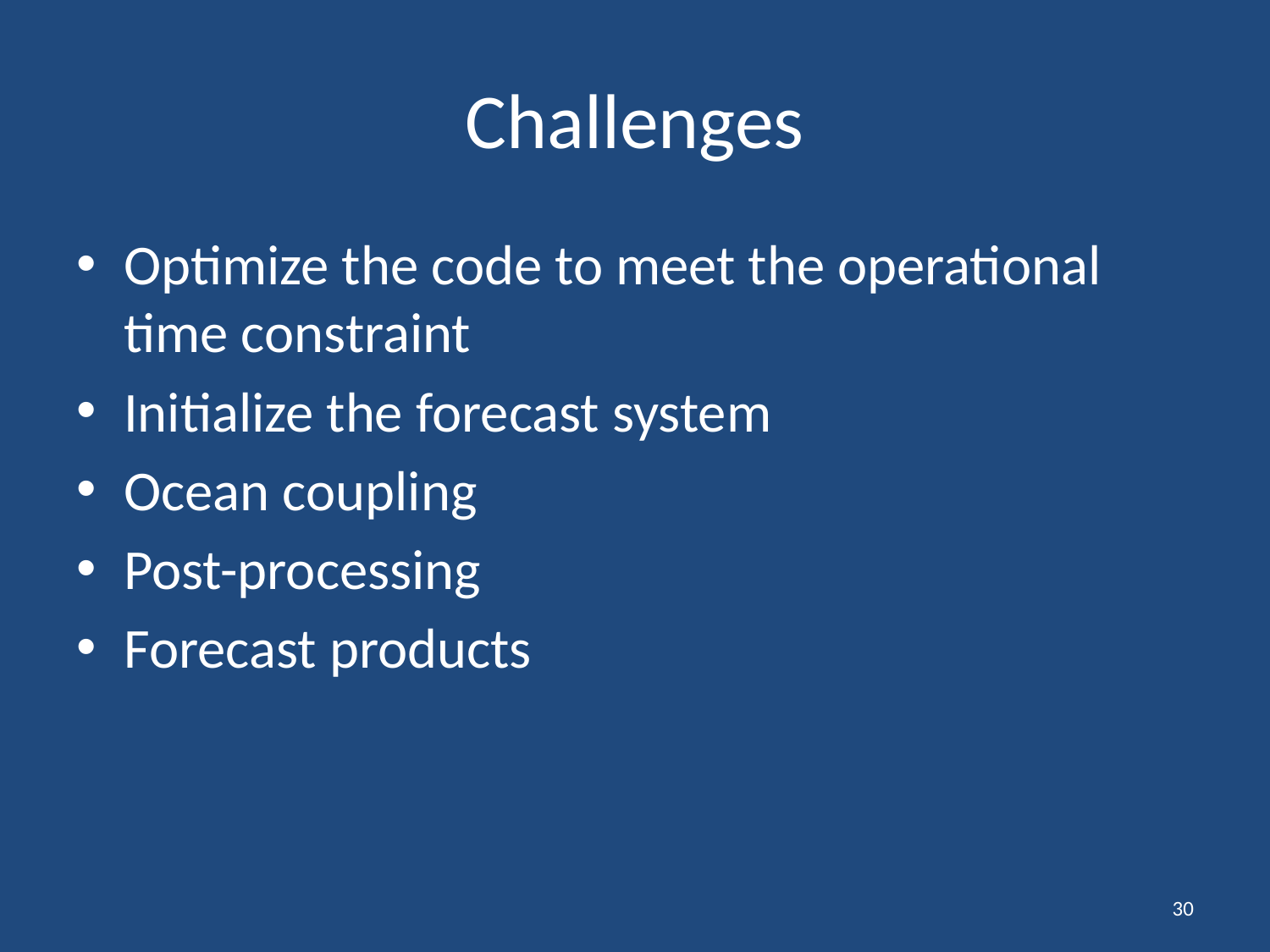

# Challenges
Optimize the code to meet the operational time constraint
Initialize the forecast system
Ocean coupling
Post-processing
Forecast products
30